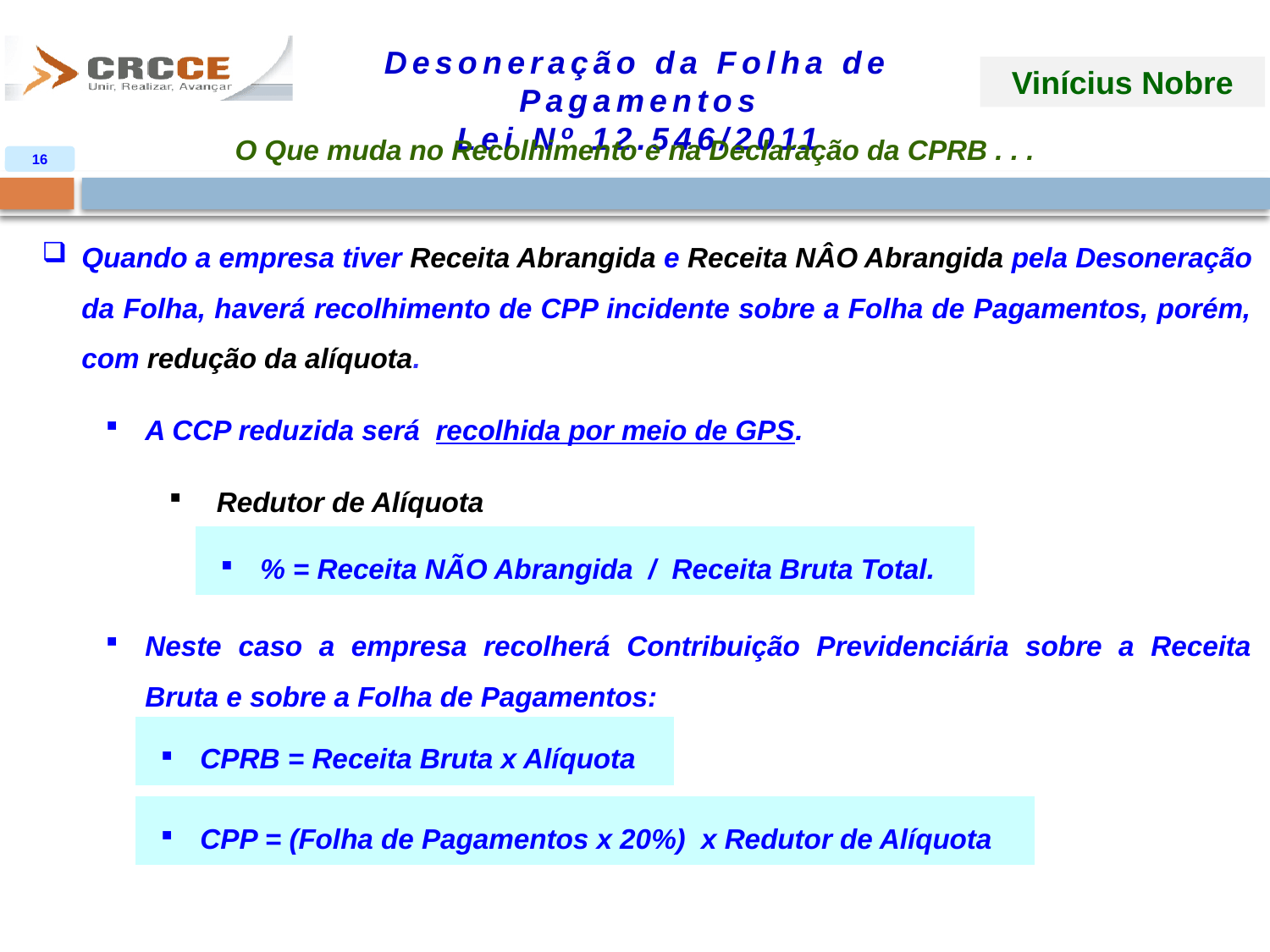

O Que muda no Recolhimento e na Declaração da CPRB . . .
16
Quando a empresa tiver Receita Abrangida e Receita NÂO Abrangida pela Desoneração da Folha, haverá recolhimento de CPP incidente sobre a Folha de Pagamentos, porém, com redução da alíquota.
A CCP reduzida será  recolhida por meio de GPS.
Redutor de Alíquota

Neste caso a empresa recolherá Contribuição Previdenciária sobre a Receita Bruta e sobre a Folha de Pagamentos:

| % = Receita NÃO Abrangida / Receita Bruta Total. |
| --- |
| CPRB = Receita Bruta x Alíquota |
| --- |
| CPP = (Folha de Pagamentos x 20%) x Redutor de Alíquota |
| --- |